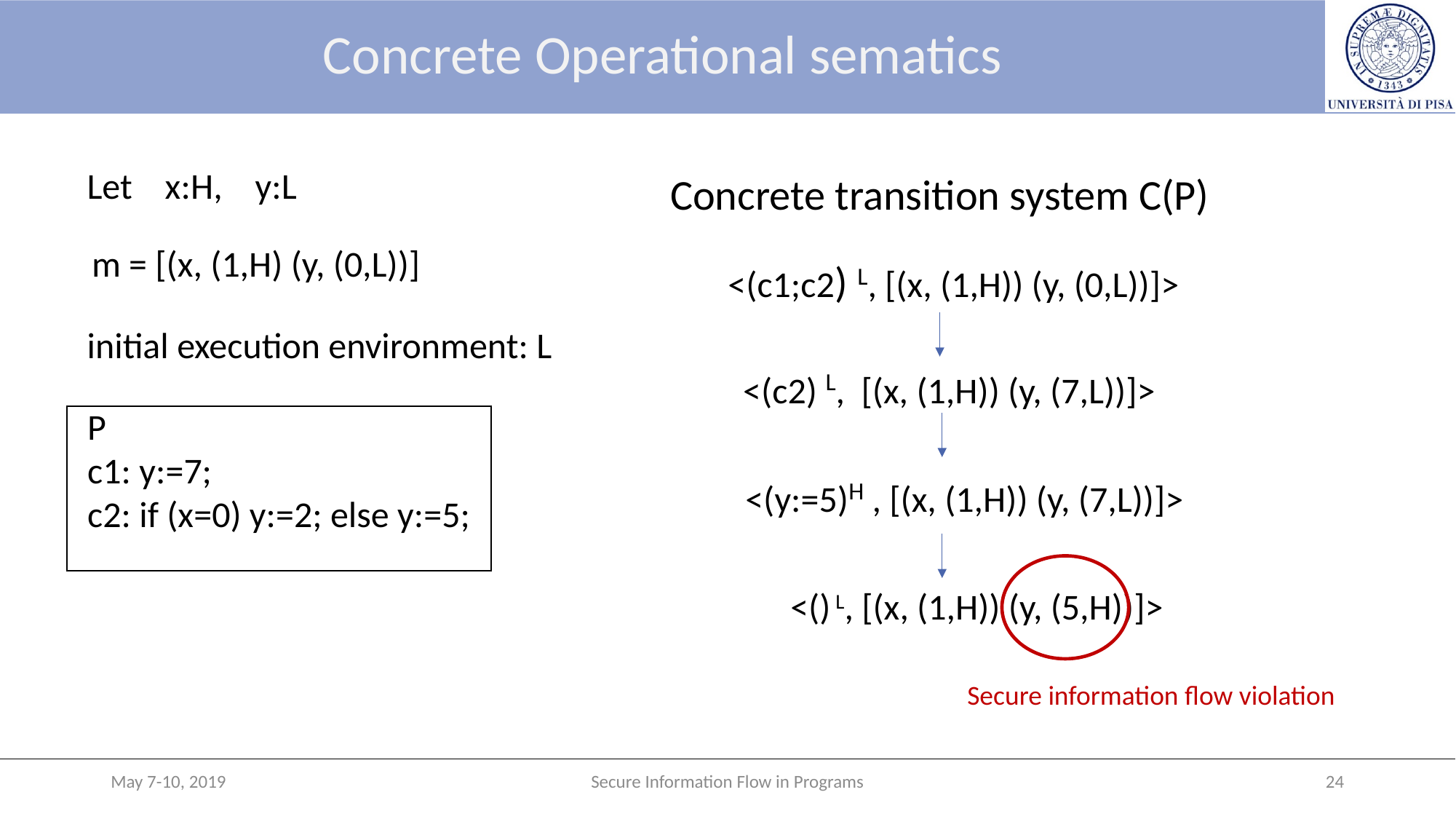

# Concrete Operational sematics
Let    x:H,    y:L
Concrete transition system C(P)
m = [(x, (1,H) (y, (0,L))]
<(c1;c2) L, [(x, (1,H)) (y, (0,L))]>
initial execution environment: L
<(c2) L,  [(x, (1,H)) (y, (7,L))]>
P
c1: y:=7;
c2: if (x=0) y:=2; else y:=5;

<(y:=5)H , [(x, (1,H)) (y, (7,L))]>

<() L, [(x, (1,H)) (y, (5,H))]>
Secure information flow violation
May 7-10, 2019
Secure Information Flow in Programs
24